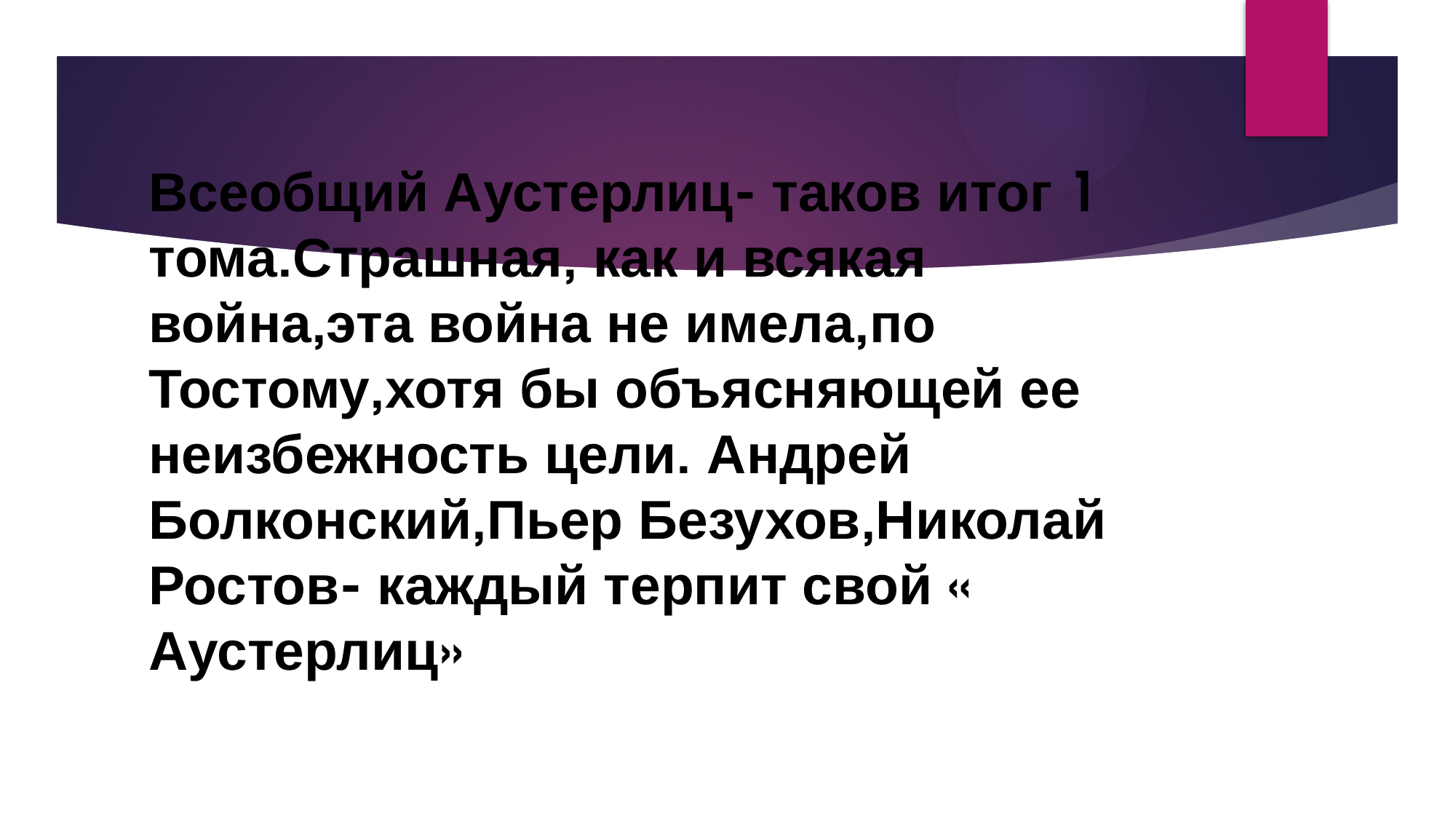

# Всеобщий Аустерлиц- таков итог 1 тома.Страшная, как и всякая война,эта война не имела,по Тостому,хотя бы объясняющей ее неизбежность цели. Андрей Болконский,Пьер Безухов,Николай Ростов- каждый терпит свой « Аустерлиц»